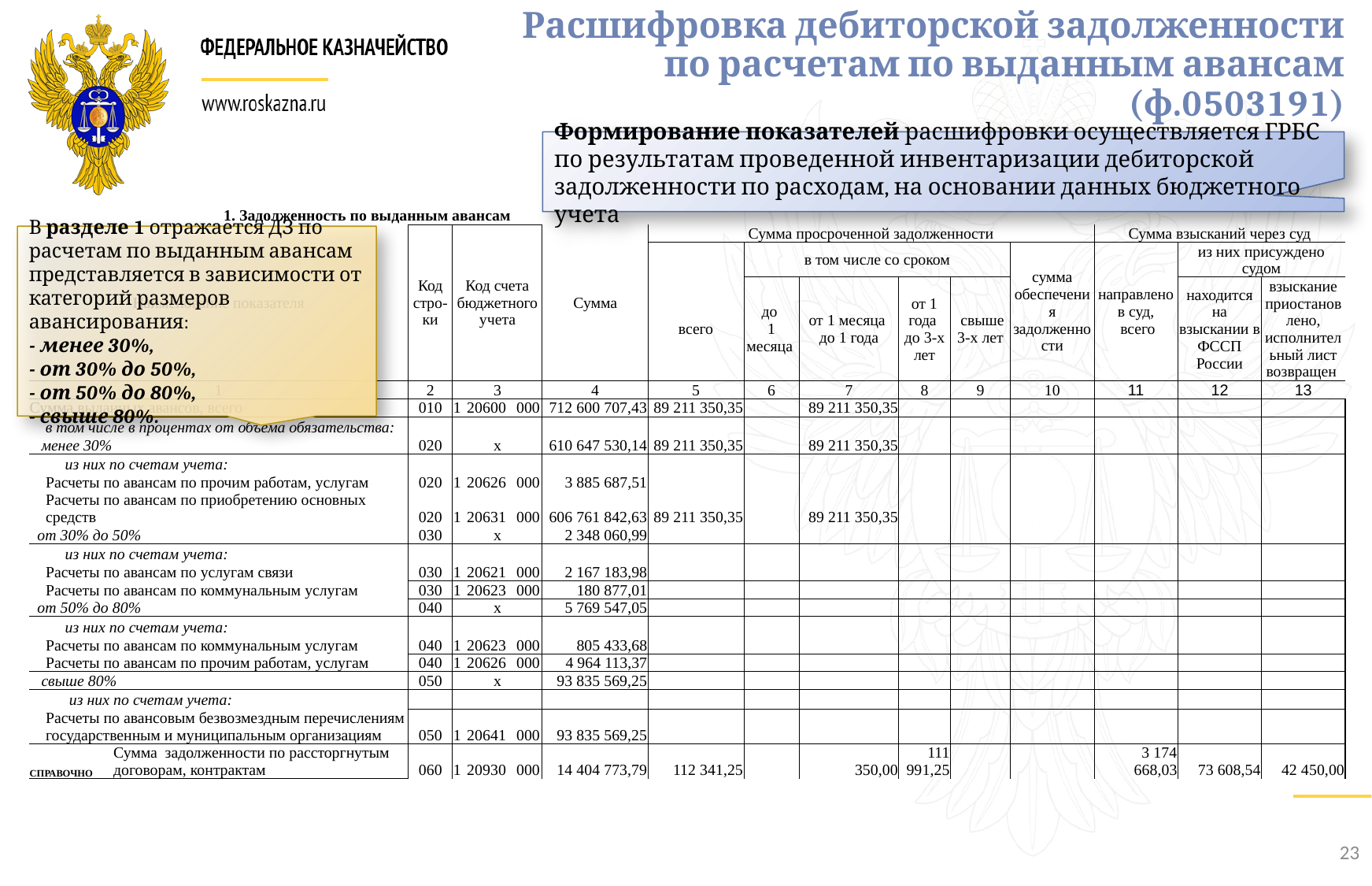

Расшифровка дебиторской задолженности по расчетам по выданным авансам (ф.0503191)
Формирование показателей расшифровки осуществляется ГРБС по результатам проведенной инвентаризации дебиторской задолженности по расходам, на основании данных бюджетного учета
|  | 1. Задолженность по выданным авансам |  |  |  |  |  |  |  |  |  |  |  |  |  |  |  |  |  |  |
| --- | --- | --- | --- | --- | --- | --- | --- | --- | --- | --- | --- | --- | --- | --- | --- | --- | --- | --- | --- |
| Наименование показателя |  | Код стро- ки | Код счета бюджетного учета |  |  | Сумма | Сумма просроченной задолженности |  |  |  |  |  |  |  |  |  | Сумма взысканий через суд |  |  |
|  |  |  |  |  |  |  |  |  | в том числе со сроком |  |  |  |  |  |  | сумма обеспечения задолженности | направлено в суд, всего | из них присуждено судом |  |
|  |  |  |  |  |  |  | всего |  | до 1 месяца |  | от 1 месяца до 1 года |  | от 1 года до 3-х лет |  | свыше 3-х лет |  |  | находится на взыскании в ФССП России | взыскание приостановлено, исполнительный лист возвращен |
| 1 |  | 2 | 3 |  |  | 4 | 5 |  | 6 |  | 7 |  | 8 |  | 9 | 10 | 11 | 12 | 13 |
| Сумма выданных авансов, всего |  | 010 | 1 | 20600 | 000 | 712 600 707,43 | 89 211 350,35 |  |  |  | 89 211 350,35 |  |  |  |  |  |  |  |  |
| в том числе в процентах от объема обязательства: |  |  |  |  |  |  |  |  |  |  |  |  |  |  |  |  |  |  |  |
| менее 30% |  | 020 | х |  |  | 610 647 530,14 | 89 211 350,35 |  |  |  | 89 211 350,35 |  |  |  |  |  |  |  |  |
| из них по счетам учета: |  |  |  |  |  |  |  |  |  |  |  |  |  |  |  |  |  |  |  |
| Расчеты по авансам по прочим работам, услугам |  | 020 | 1 | 20626 | 000 | 3 885 687,51 |  |  |  |  |  |  |  |  |  |  |  |  |  |
| Расчеты по авансам по приобретению основных средств |  | 020 | 1 | 20631 | 000 | 606 761 842,63 | 89 211 350,35 |  |  |  | 89 211 350,35 |  |  |  |  |  |  |  |  |
| от 30% до 50% |  | 030 | х |  |  | 2 348 060,99 |  |  |  |  |  |  |  |  |  |  |  |  |  |
| из них по счетам учета: |  |  |  |  |  |  |  |  |  |  |  |  |  |  |  |  |  |  |  |
| Расчеты по авансам по услугам связи |  | 030 | 1 | 20621 | 000 | 2 167 183,98 |  |  |  |  |  |  |  |  |  |  |  |  |  |
| Расчеты по авансам по коммунальным услугам |  | 030 | 1 | 20623 | 000 | 180 877,01 |  |  |  |  |  |  |  |  |  |  |  |  |  |
| от 50% до 80% |  | 040 | х |  |  | 5 769 547,05 |  |  |  |  |  |  |  |  |  |  |  |  |  |
| из них по счетам учета: |  |  |  |  |  |  |  |  |  |  |  |  |  |  |  |  |  |  |  |
| Расчеты по авансам по коммунальным услугам |  | 040 | 1 | 20623 | 000 | 805 433,68 |  |  |  |  |  |  |  |  |  |  |  |  |  |
| Расчеты по авансам по прочим работам, услугам |  | 040 | 1 | 20626 | 000 | 4 964 113,37 |  |  |  |  |  |  |  |  |  |  |  |  |  |
| свыше 80% |  | 050 | х |  |  | 93 835 569,25 |  |  |  |  |  |  |  |  |  |  |  |  |  |
| из них по счетам учета: |  |  |  |  |  |  |  |  |  |  |  |  |  |  |  |  |  |  |  |
| Расчеты по авансовым безвозмездным перечислениям государственным и муниципальным организациям |  | 050 | 1 | 20641 | 000 | 93 835 569,25 |  |  |  |  |  |  |  |  |  |  |  |  |  |
| СПРАВОЧНО | Сумма задолженности по рассторгнутым договорам, контрактам | 060 | 1 | 20930 | 000 | 14 404 773,79 | 112 341,25 |  |  |  | 350,00 |  | 111 991,25 |  |  |  | 3 174 668,03 | 73 608,54 | 42 450,00 |
В разделе 1 отражается ДЗ по расчетам по выданным авансам представляется в зависимости от категорий размеров авансирования:
- менее 30%,
- от 30% до 50%,
- от 50% до 80%,
- свыше 80%.
23